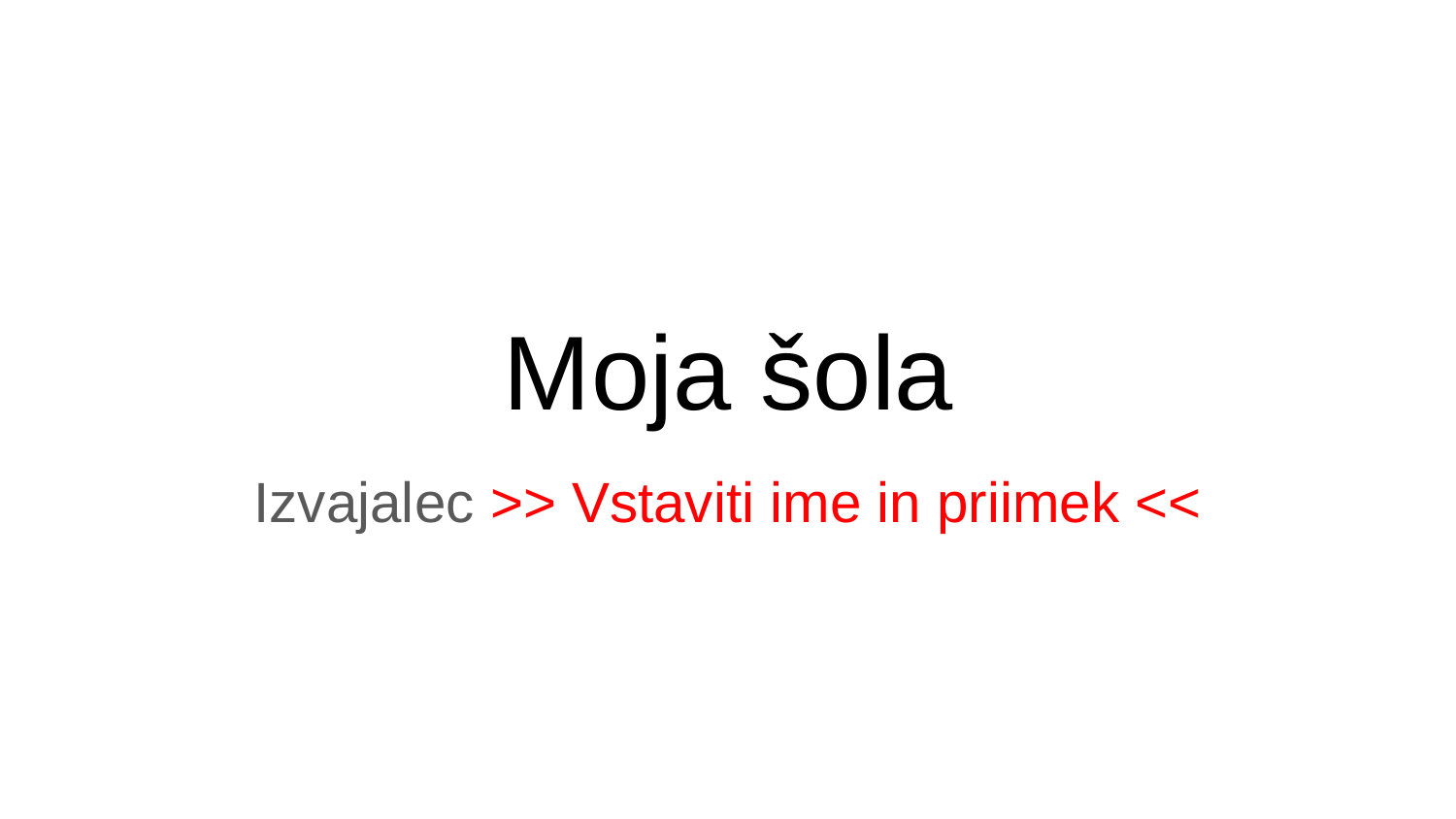

# Moja šola
Izvajalec >> Vstaviti ime in priimek <<